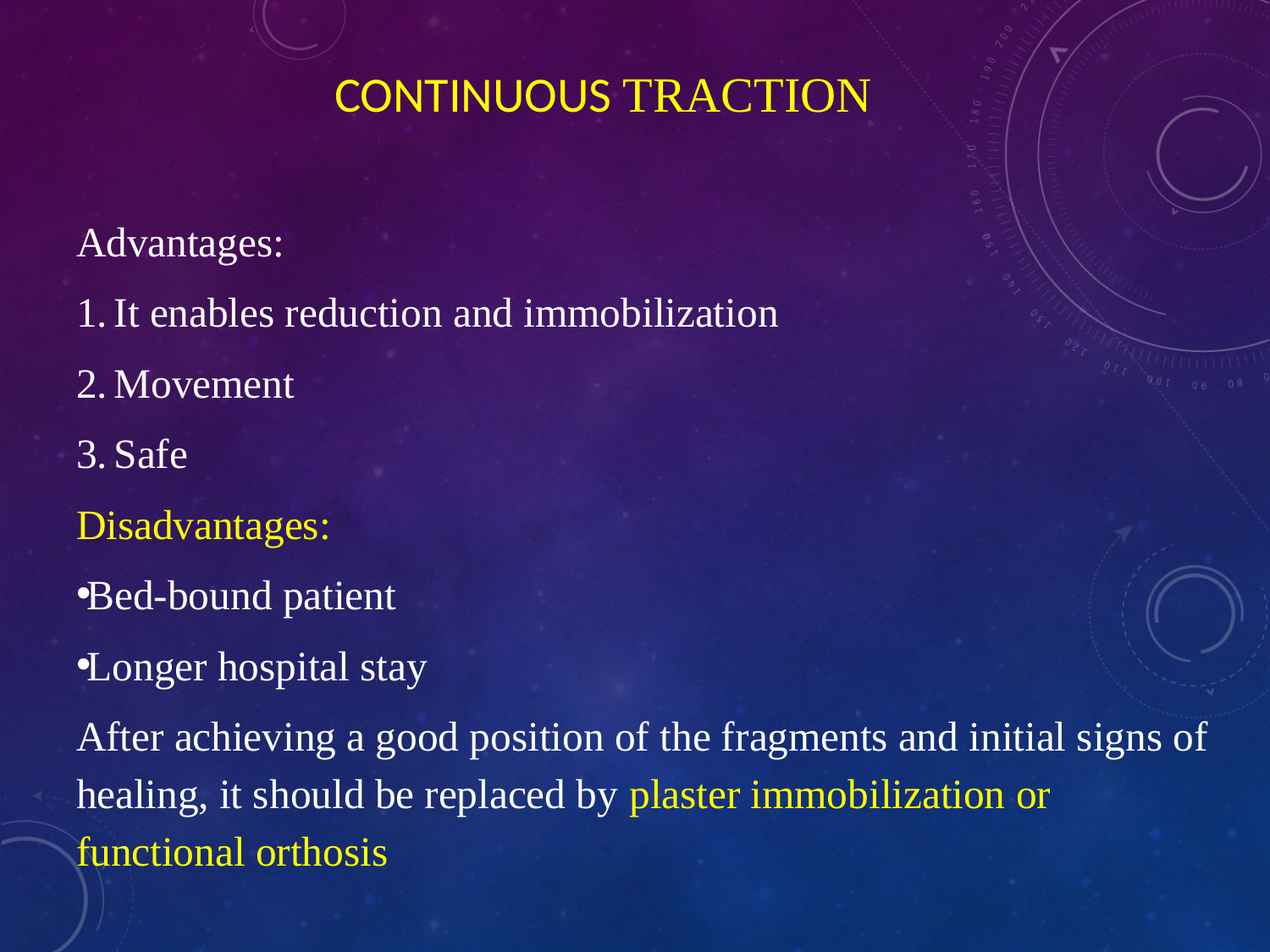

# Continuous traction
Advantages:
It enables reduction and immobilization
Movement
Safe
Disadvantages:
Bed-bound patient
Longer hospital stay
After achieving a good position of the fragments and initial signs of healing, it should be replaced by plaster immobilization or functional orthosis